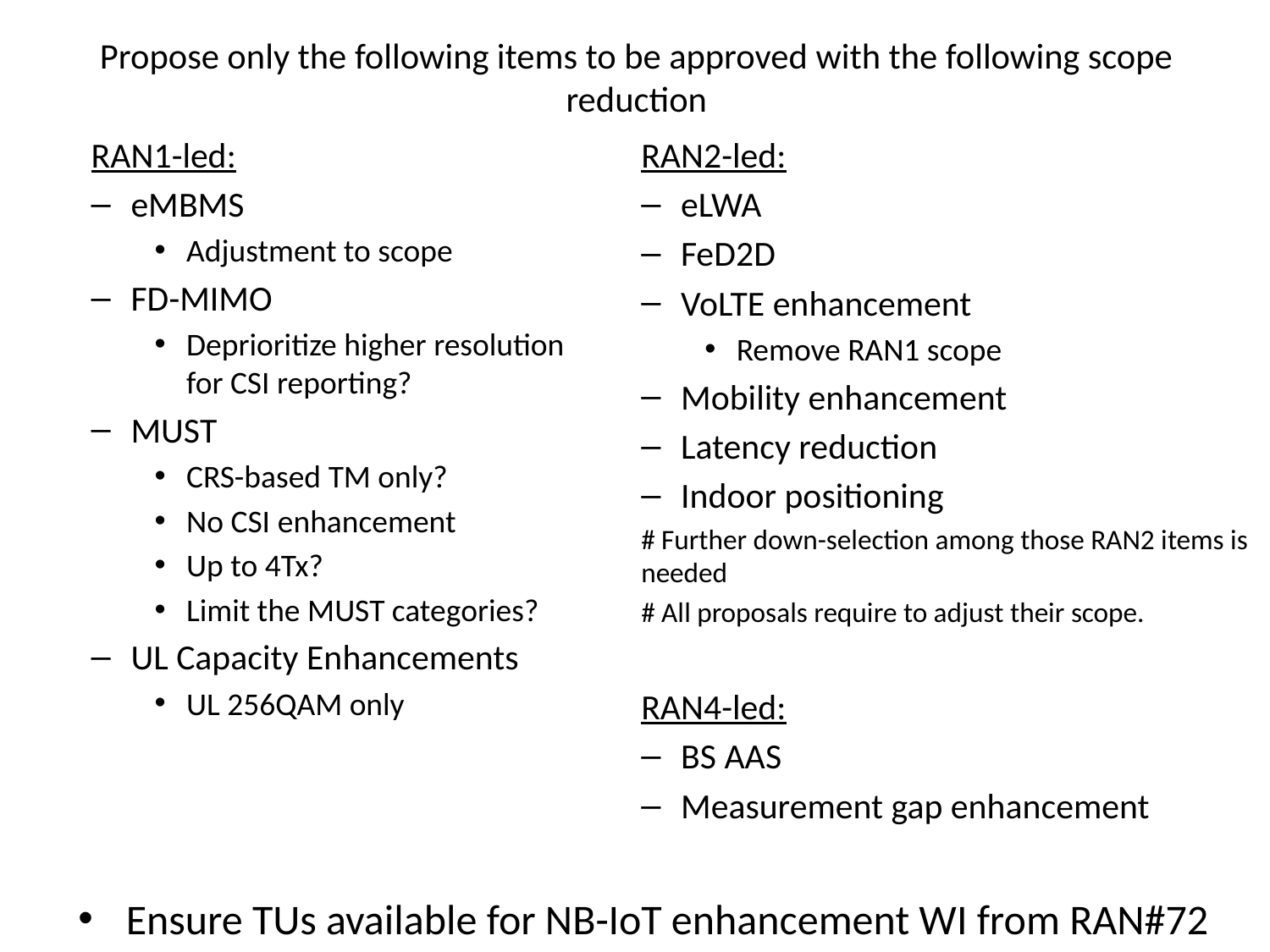

# Propose only the following items to be approved with the following scope reduction
RAN1-led:
eMBMS
Adjustment to scope
FD-MIMO
Deprioritize higher resolution for CSI reporting?
MUST
CRS-based TM only?
No CSI enhancement
Up to 4Tx?
Limit the MUST categories?
UL Capacity Enhancements
UL 256QAM only

RAN2-led:
eLWA
FeD2D
VoLTE enhancement
Remove RAN1 scope
Mobility enhancement
Latency reduction
Indoor positioning
# Further down-selection among those RAN2 items is needed
# All proposals require to adjust their scope.

RAN4-led:
BS AAS
Measurement gap enhancement

Ensure TUs available for NB-IoT enhancement WI from RAN#72